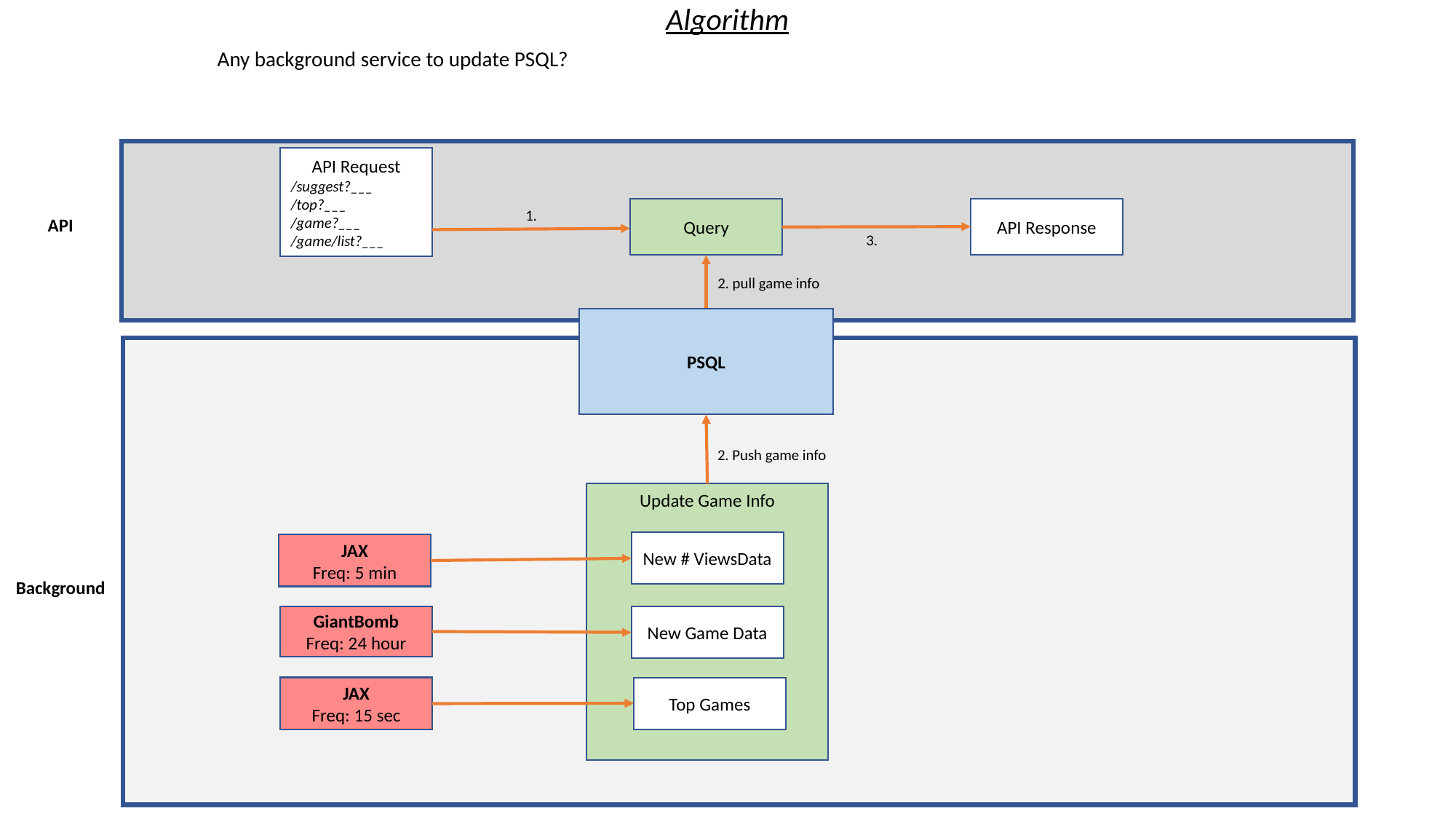

# Algorithm
Any background service to update PSQL?

API Request
/suggest?___
/top?___
/game?___
/game/list?___
API Response
Query
1.
API
3.
2. pull game info
PSQL

2. Push game info
Update Game Info
New # ViewsData
JAX
Freq: 5 min
Background
GiantBomb
Freq: 24 hour
New Game Data
JAX
Freq: 15 sec
Top Games